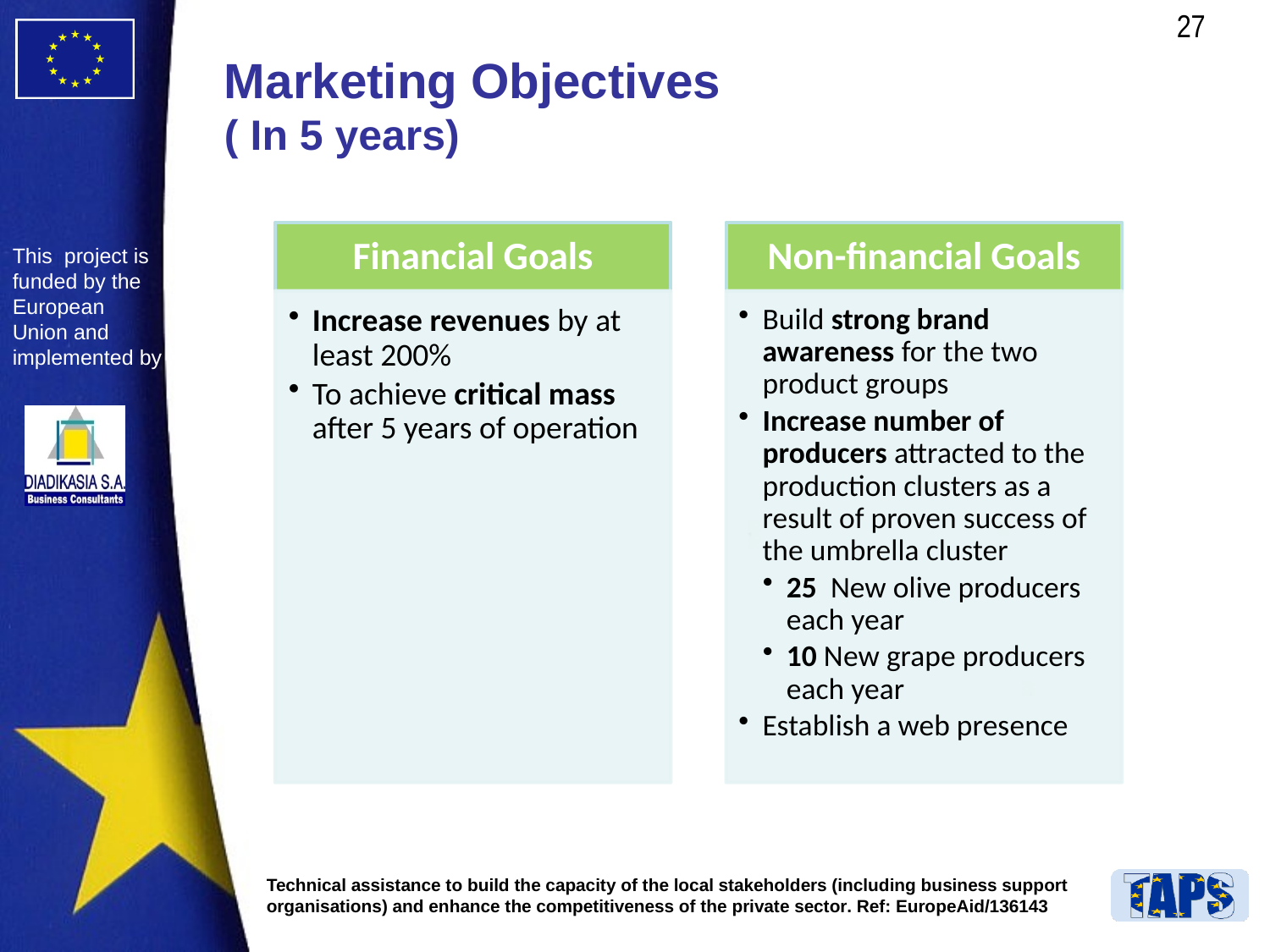

# Marketing Objectives ( In 5 years)
Financial Goals
Increase revenues by at least 200%
To achieve critical mass after 5 years of operation
Non-financial Goals
Build strong brand awareness for the two product groups
Increase number of producers attracted to the production clusters as a result of proven success of the umbrella cluster
25  New olive producers each year
10 New grape producers each year
Establish a web presence